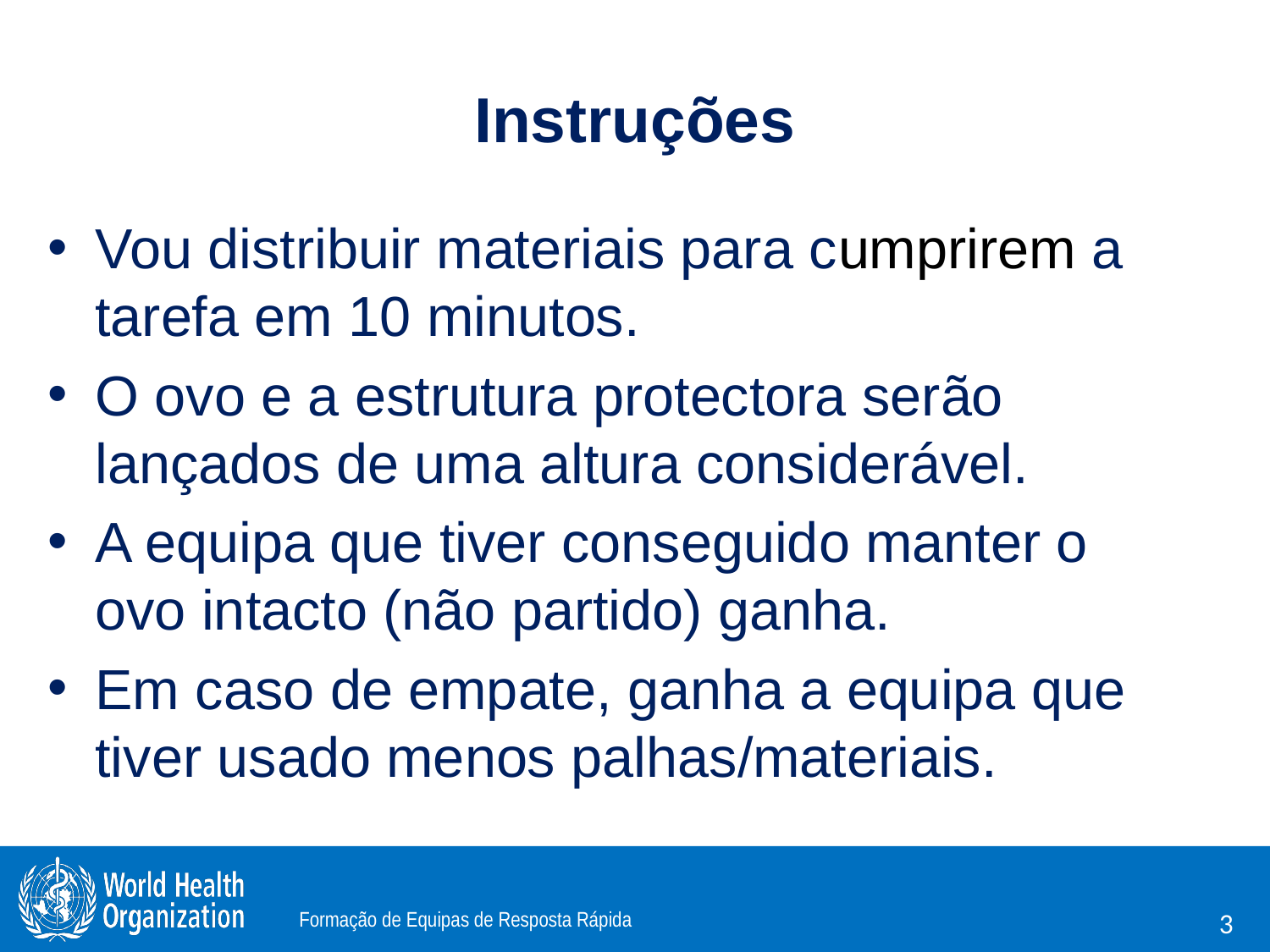

# Instruções
Vou distribuir materiais para cumprirem a tarefa em 10 minutos.
O ovo e a estrutura protectora serão lançados de uma altura considerável.
A equipa que tiver conseguido manter o ovo intacto (não partido) ganha.
Em caso de empate, ganha a equipa que tiver usado menos palhas/materiais.